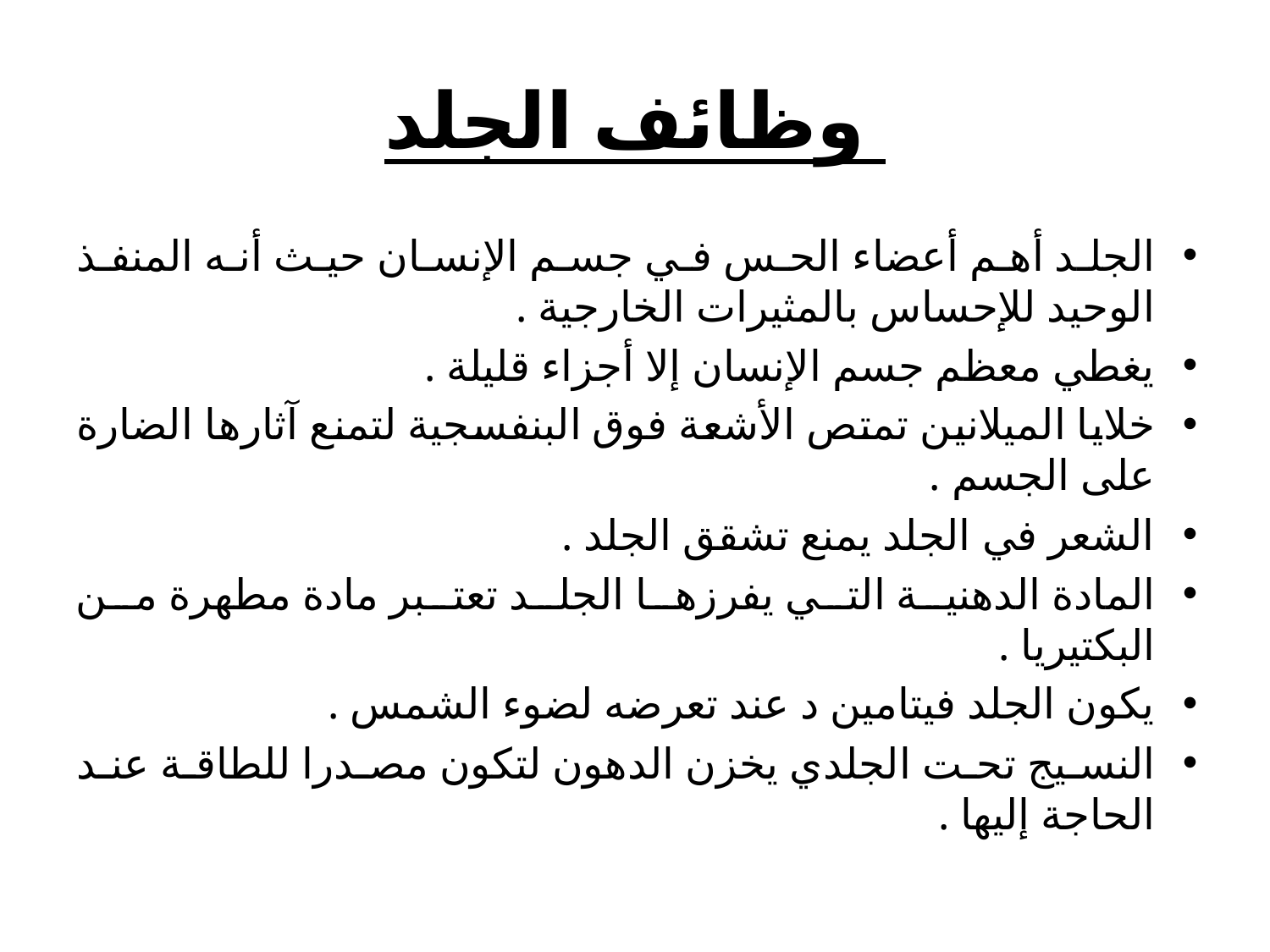

# وظائف الجلد
الجلد أهم أعضاء الحس في جسم الإنسان حيث أنه المنفذ الوحيد للإحساس بالمثيرات الخارجية .
يغطي معظم جسم الإنسان إلا أجزاء قليلة .
خلايا الميلانين تمتص الأشعة فوق البنفسجية لتمنع آثارها الضارة على الجسم .
الشعر في الجلد يمنع تشقق الجلد .
المادة الدهنية التي يفرزها الجلد تعتبر مادة مطهرة من البكتيريا .
يكون الجلد فيتامين د عند تعرضه لضوء الشمس .
النسيج تحت الجلدي يخزن الدهون لتكون مصدرا للطاقة عند الحاجة إليها .